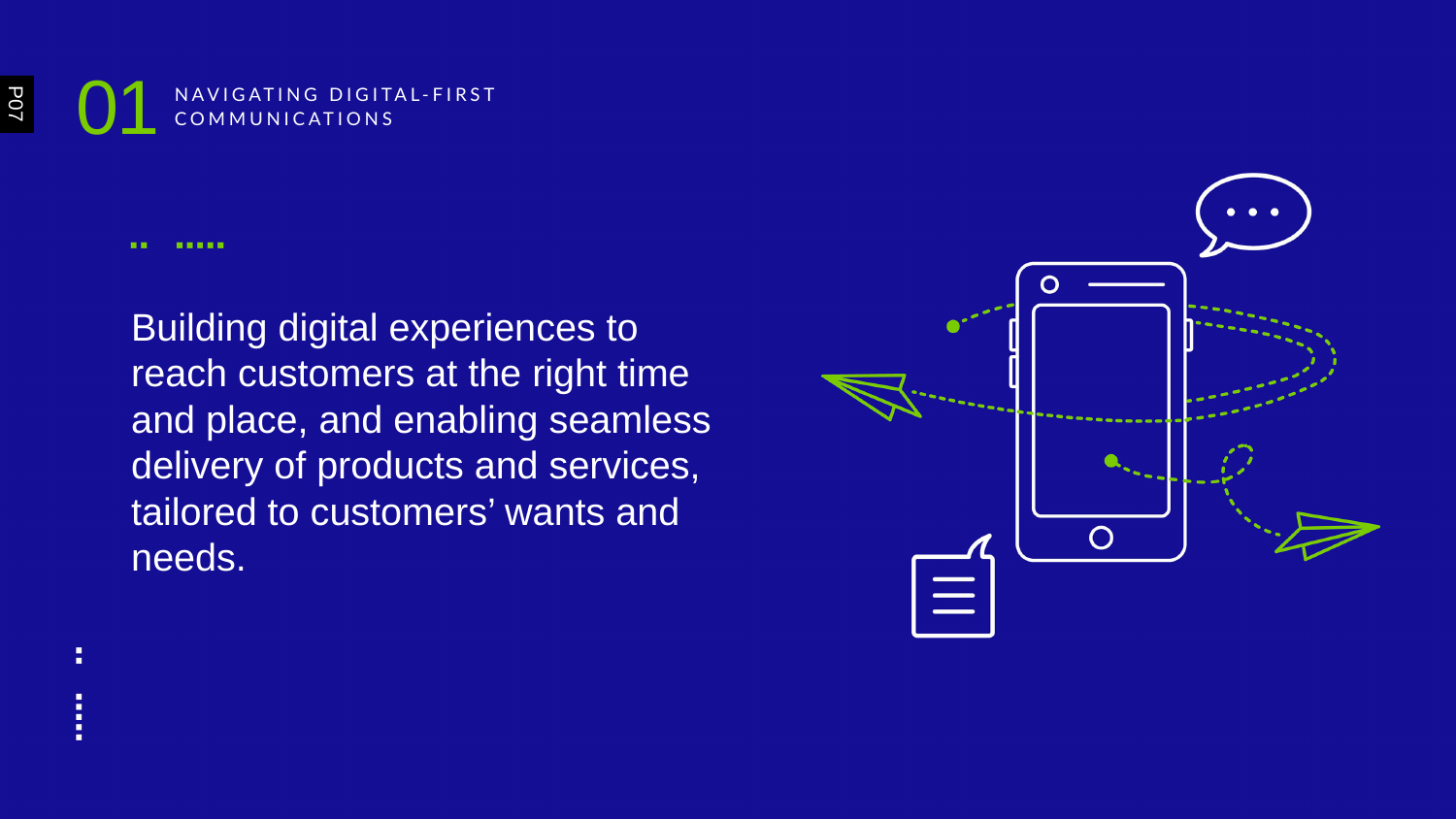

01
Navigating DIGITAL-FIRST
Communications
P07
Building digital experiences to reach customers at the right time and place, and enabling seamless delivery of products and services, tailored to customers’ wants and needs.